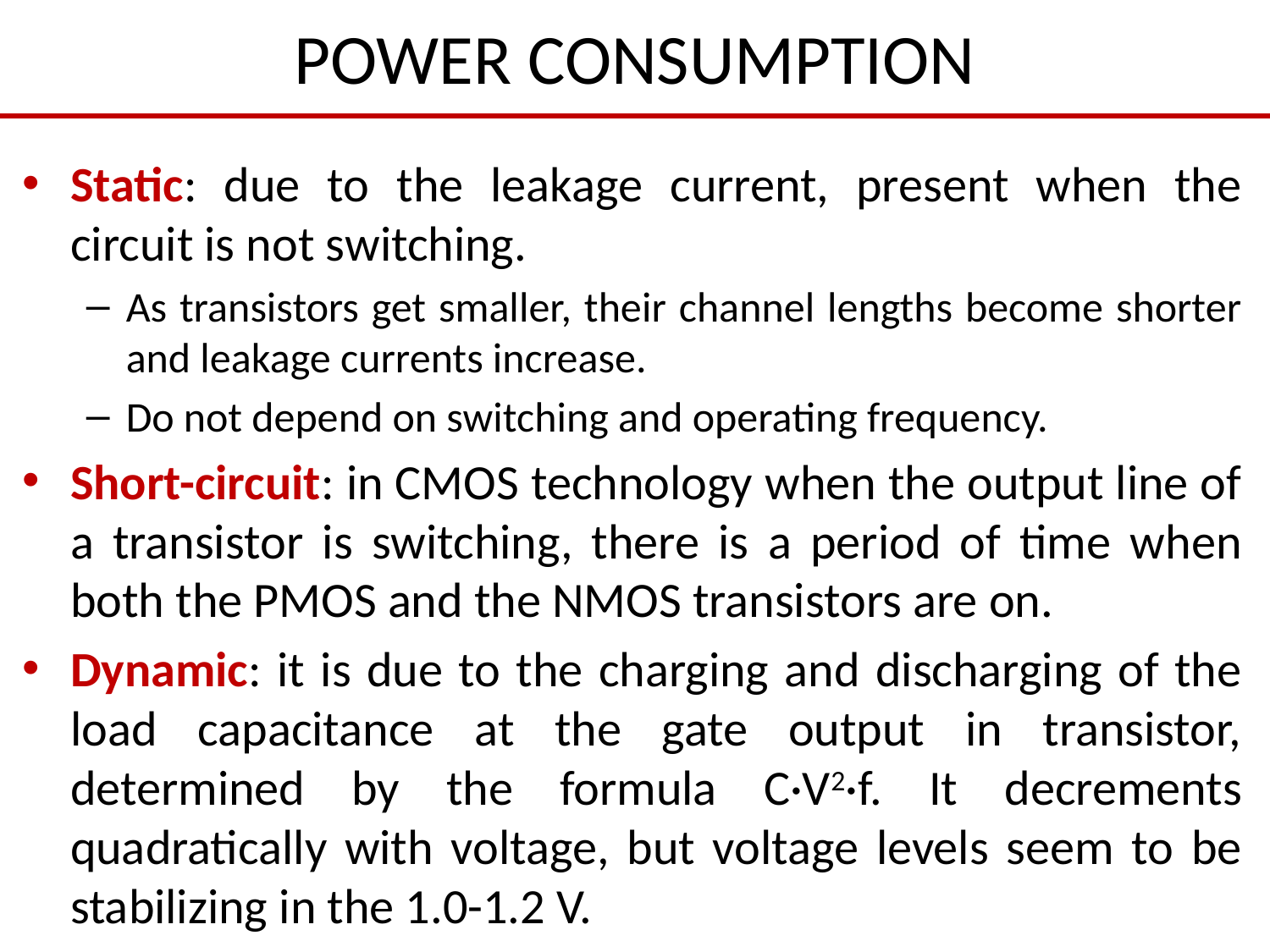

# POWER CONSUMPTION
Static: due to the leakage current, present when the circuit is not switching.
As transistors get smaller, their channel lengths become shorter and leakage currents increase.
Do not depend on switching and operating frequency.
Short-circuit: in CMOS technology when the output line of a transistor is switching, there is a period of time when both the PMOS and the NMOS transistors are on.
Dynamic: it is due to the charging and discharging of the load capacitance at the gate output in transistor, determined by the formula C·V2·f. It decrements quadratically with voltage, but voltage levels seem to be stabilizing in the 1.0-1.2 V.